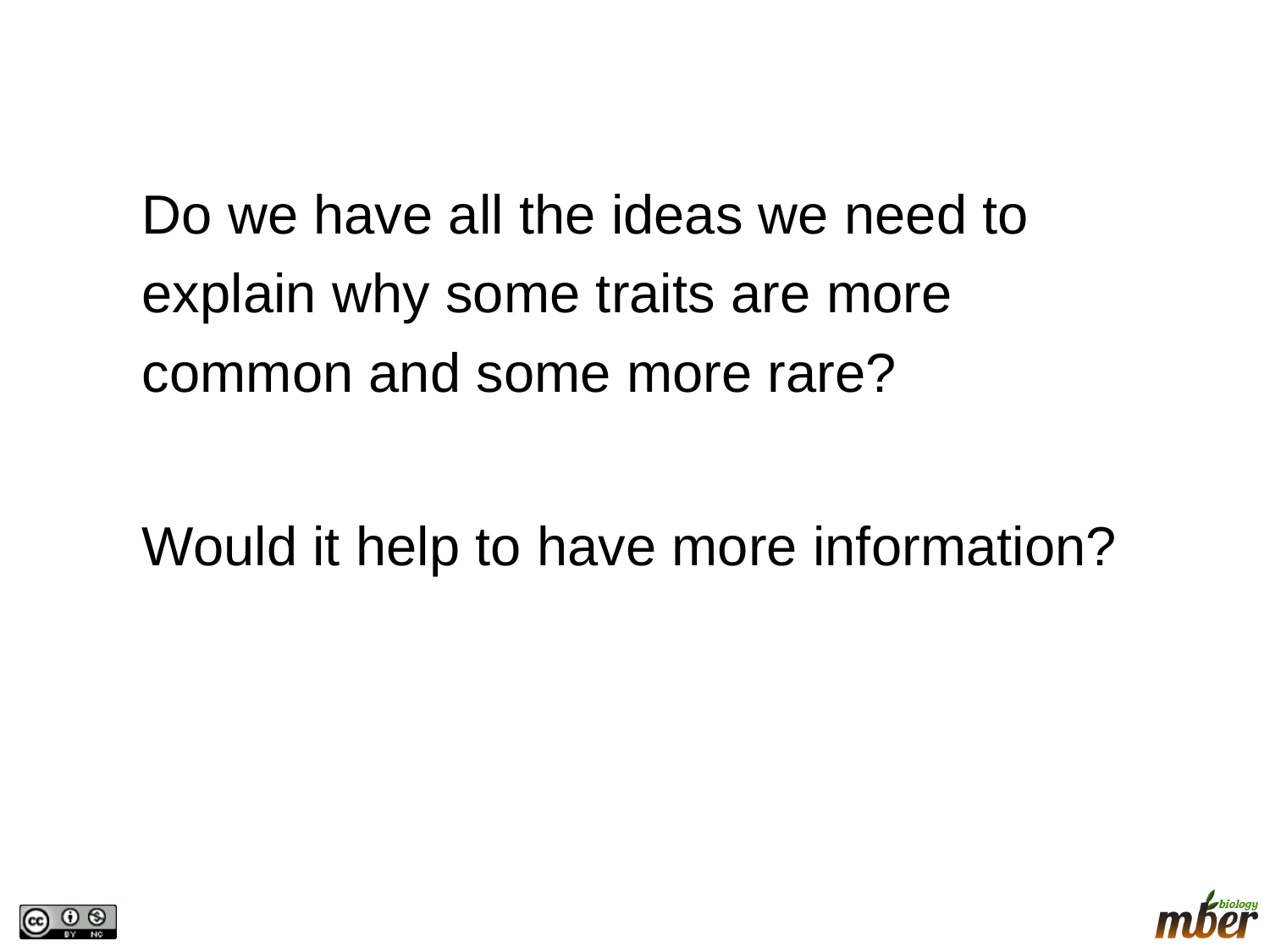

Do we have all the ideas we need to explain why some traits are more common and some more rare?

Would it help to have more information?